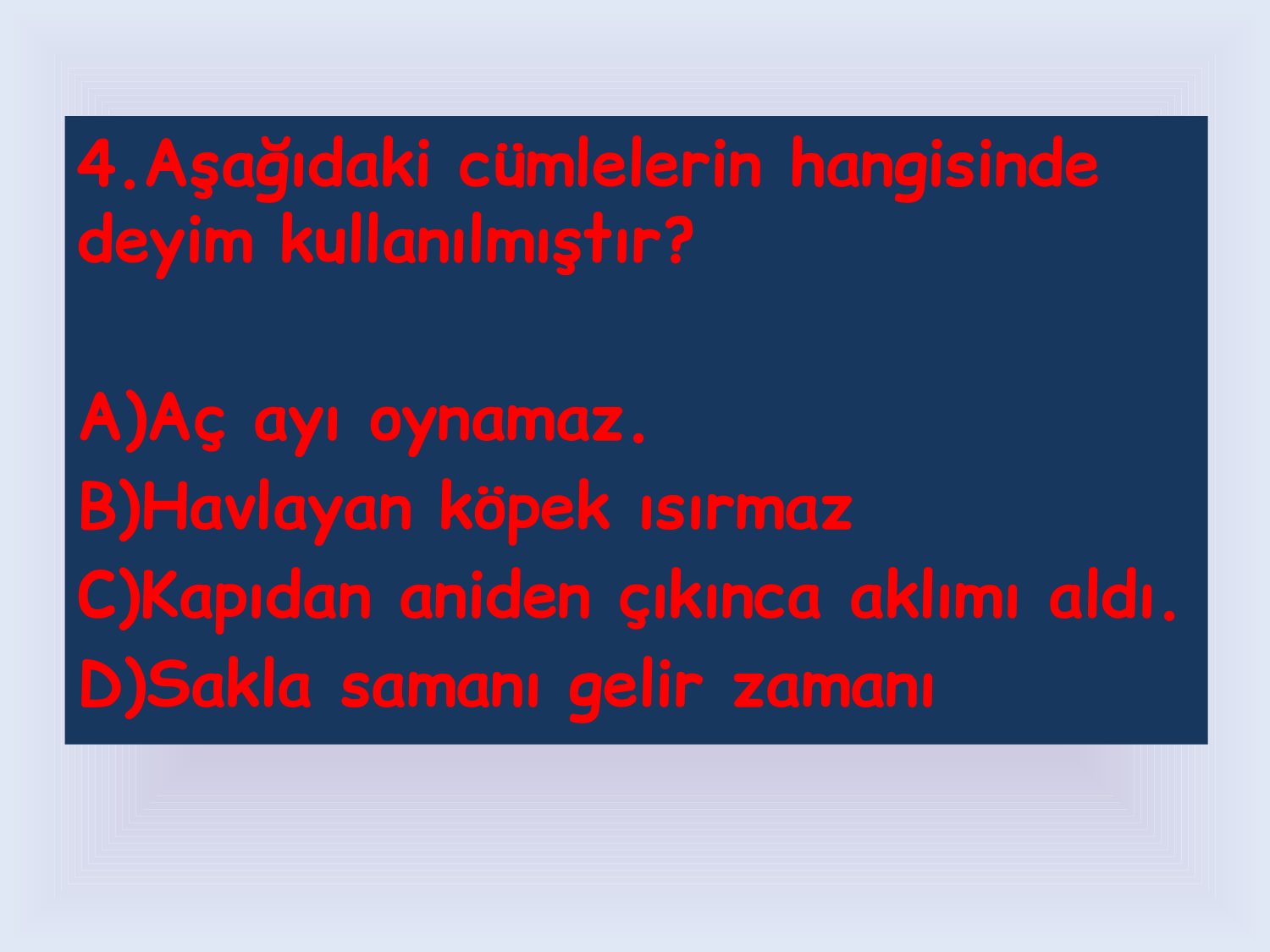

4.Aşağıdaki cümlelerin hangisinde deyim kullanılmıştır?

A)Aç ayı oynamaz.
B)Havlayan köpek ısırmaz
C)Kapıdan aniden çıkınca aklımı aldı.
D)Sakla samanı gelir zamanı